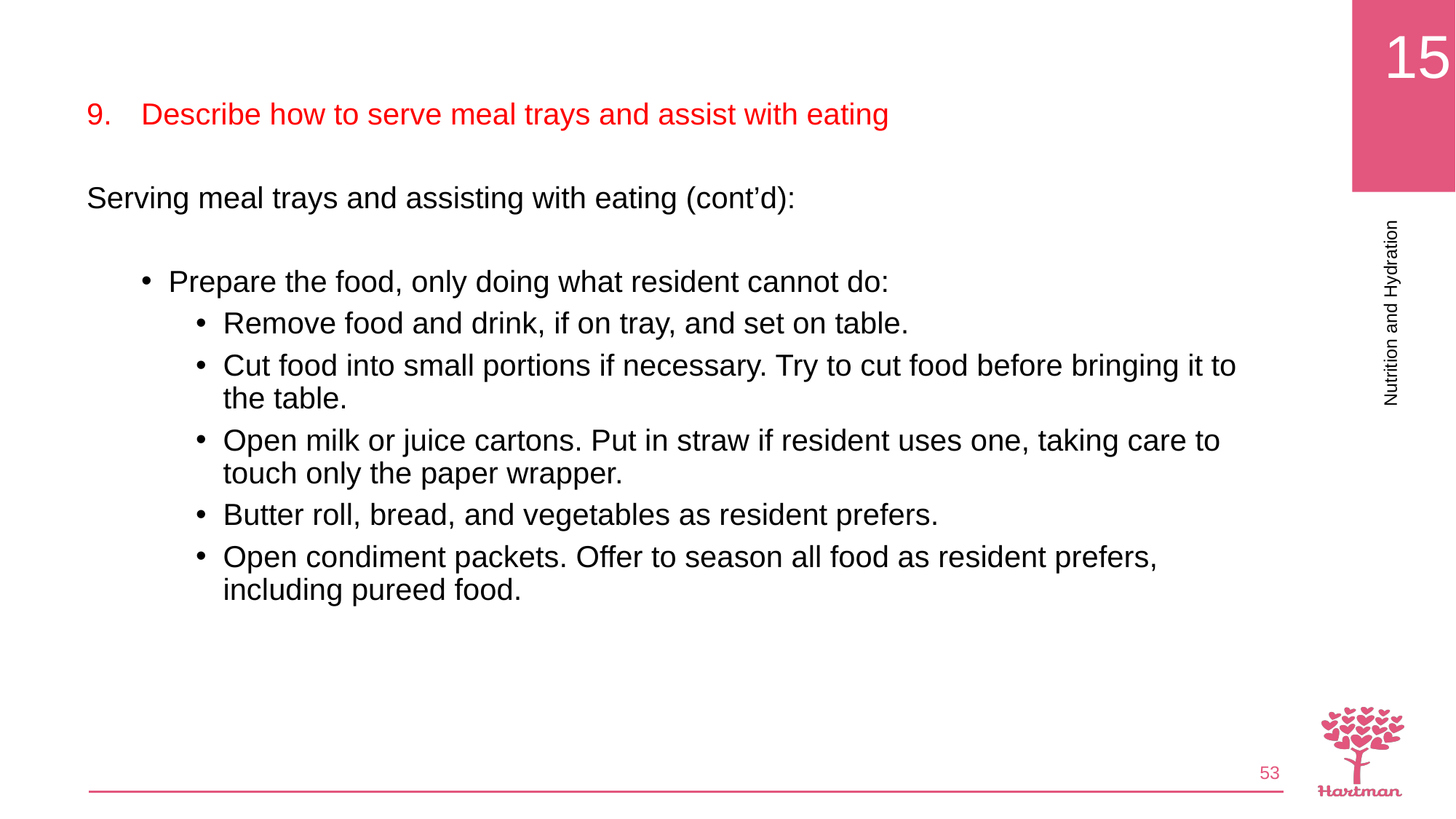

Describe how to serve meal trays and assist with eating

Serving meal trays and assisting with eating (cont’d):

Prepare the food, only doing what resident cannot do:
Remove food and drink, if on tray, and set on table.
Cut food into small portions if necessary. Try to cut food before bringing it to the table.
Open milk or juice cartons. Put in straw if resident uses one, taking care to touch only the paper wrapper.
Butter roll, bread, and vegetables as resident prefers.
Open condiment packets. Offer to season all food as resident prefers, including pureed food.

53